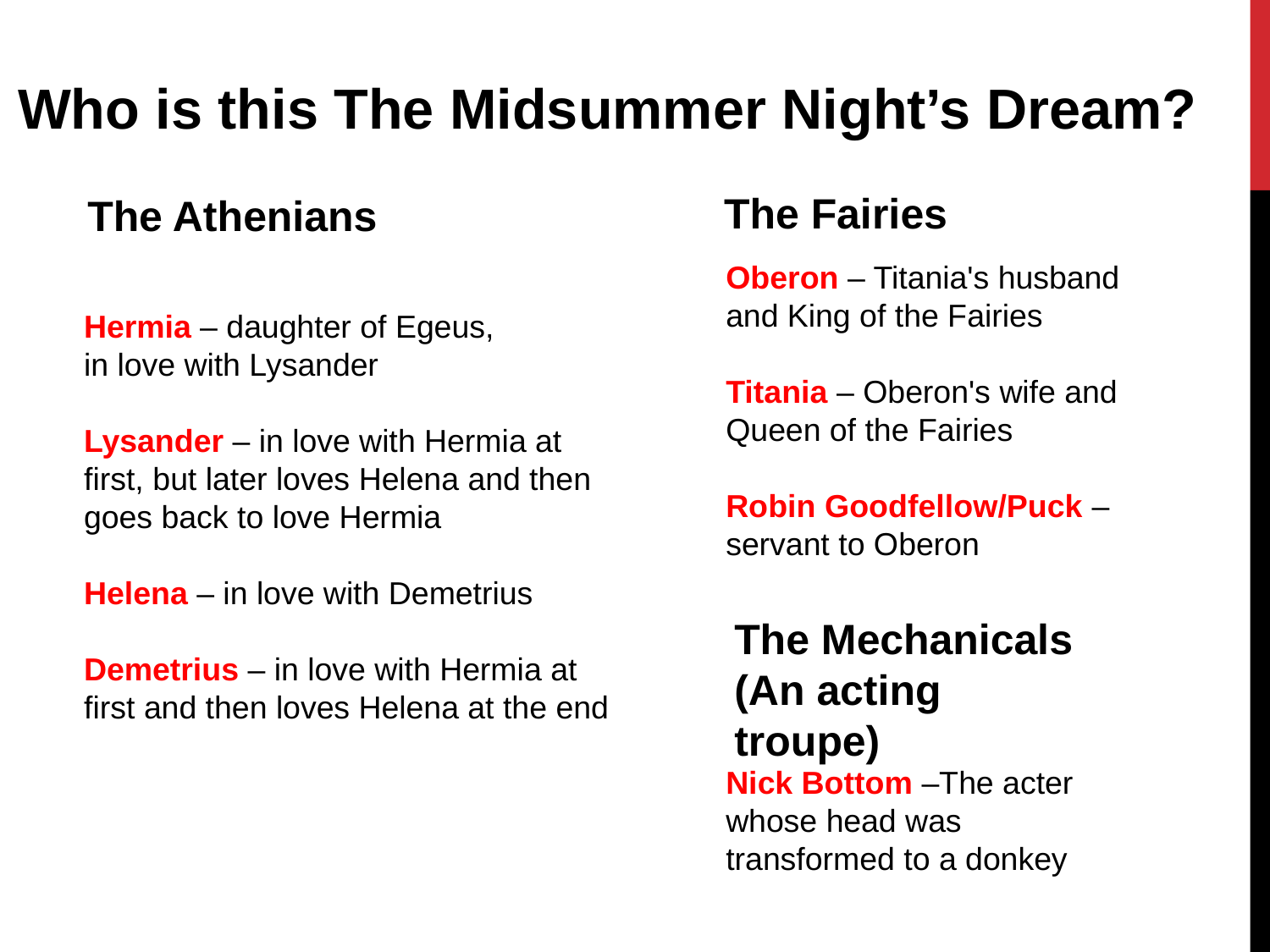

Who is this The Midsummer Night’s Dream?
The Fairies
The Athenians

Oberon – Titania's husband and King of the Fairies

Titania – Oberon's wife and Queen of the Fairies

Robin Goodfellow/Puck – servant to Oberon
Hermia – daughter of Egeus,
in love with Lysander

Lysander – in love with Hermia at first, but later loves Helena and then goes back to love Hermia

Helena – in love with Demetrius

Demetrius – in love with Hermia at first and then loves Helena at the end
The Mechanicals
(An acting troupe)
Nick Bottom –The acter whose head was transformed to a donkey